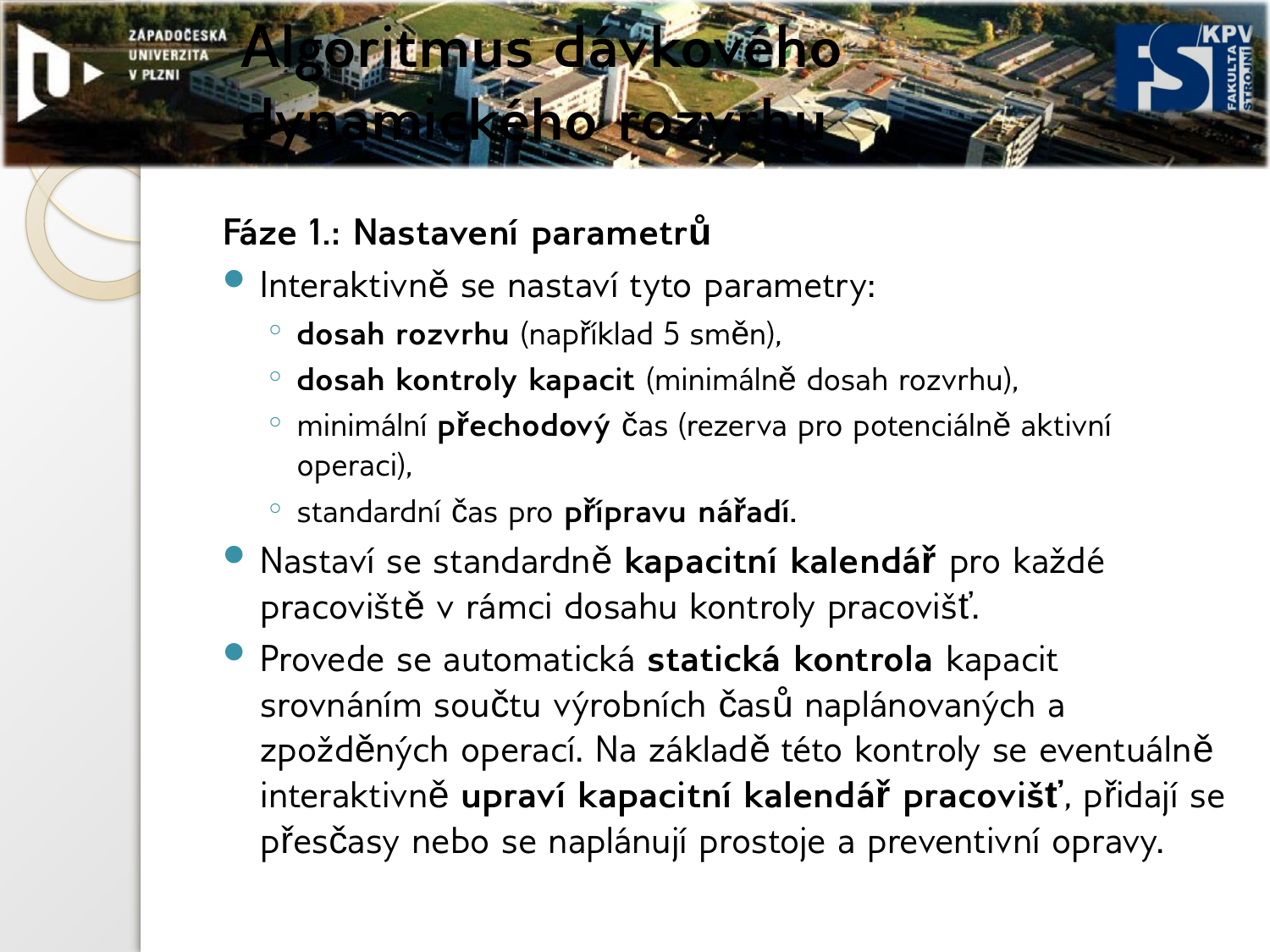

# Algoritmus dávkového dynamického rozvrhu
Fáze 1.: Nastavení parametrů
Interaktivně se nastaví tyto parametry:
dosah rozvrhu (například 5 směn),
dosah kontroly kapacit (minimálně dosah rozvrhu),
minimální přechodový čas (rezerva pro potenciálně aktivní operaci),
standardní čas pro přípravu nářadí.
Nastaví se standardně kapacitní kalendář pro každé pracoviště v rámci dosahu kontroly pracovišť.
Provede se automatická statická kontrola kapacit srovnáním součtu výrobních časů naplánovaných a zpožděných operací. Na základě této kontroly se eventuálně interaktivně upraví kapacitní kalendář pracovišť, přidají se přesčasy nebo se naplánují prostoje a preventivní opravy.